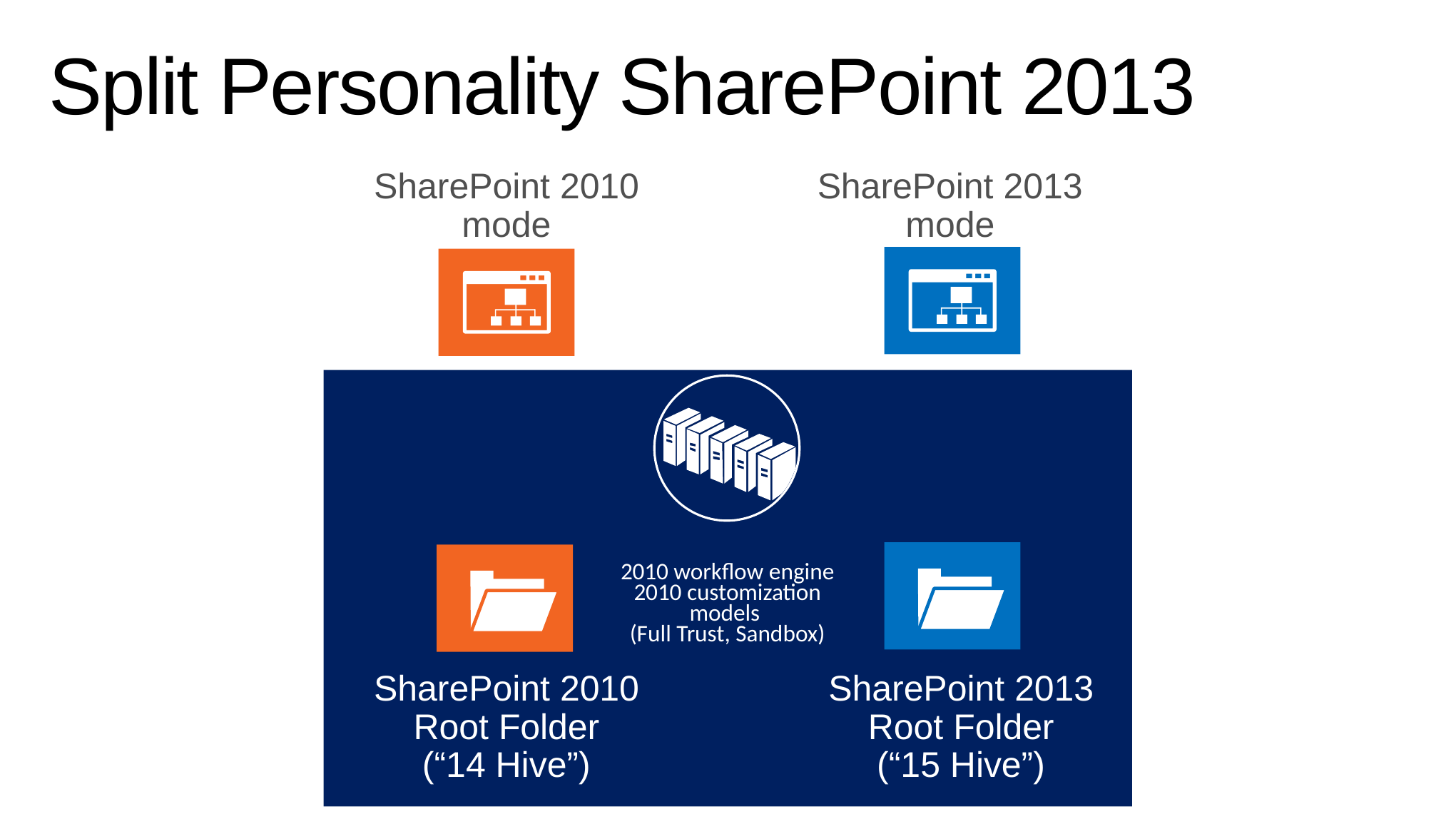

# Split Personality SharePoint 2013
SharePoint 2010
mode

SharePoint 2013
mode

1

SharePoint 2013
Root Folder
(“15 Hive”)
2010 workflow engine
2010 customization models
(Full Trust, Sandbox)

SharePoint 2010
Root Folder
(“14 Hive”)